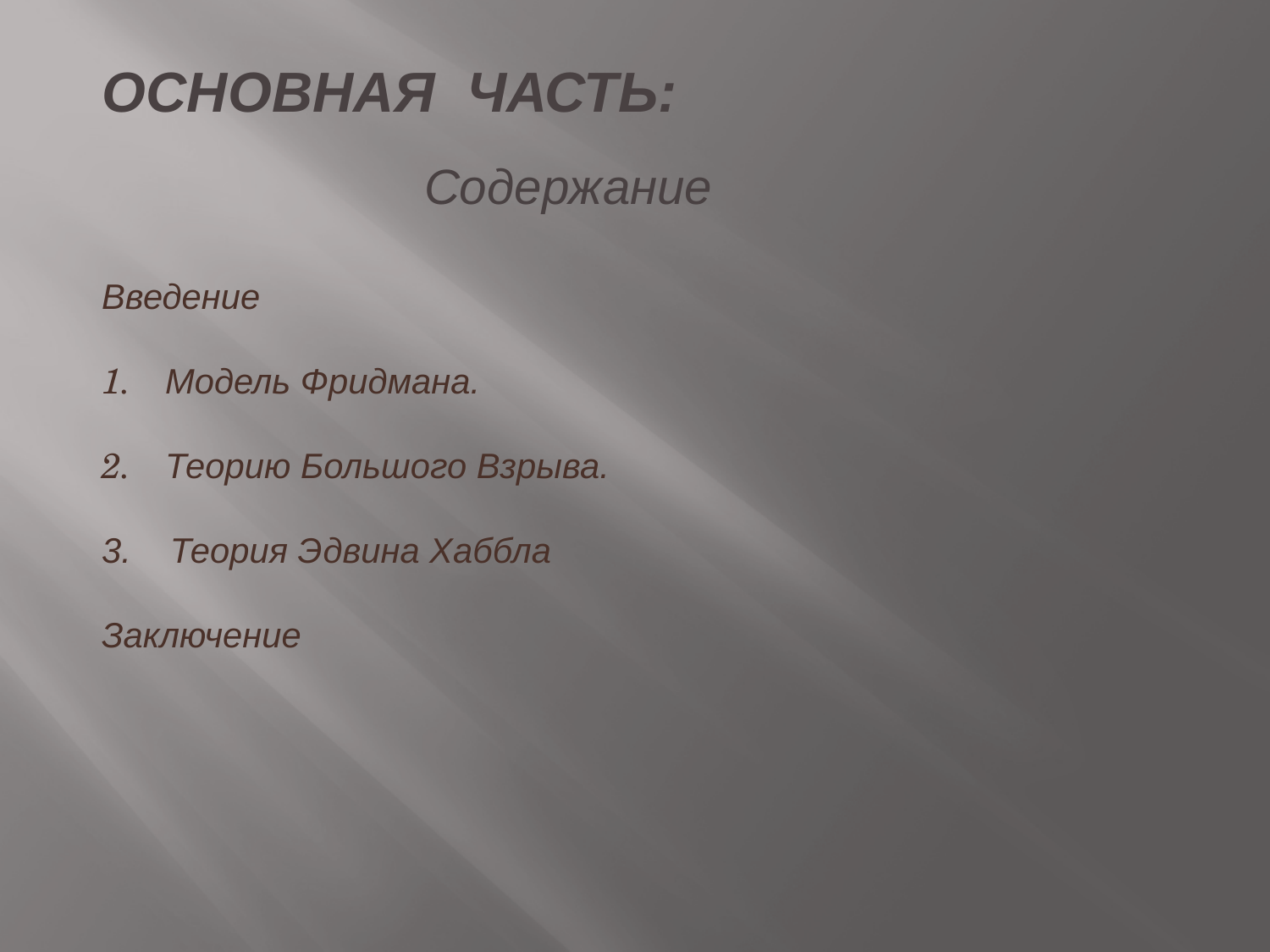

ОСНОВНАЯ  ЧАСТЬ:
Содержание
Введение

Модель Фридмана.

Теорию Большого Взрыва.

3.    Теория Эдвина Хаббла

Заключение